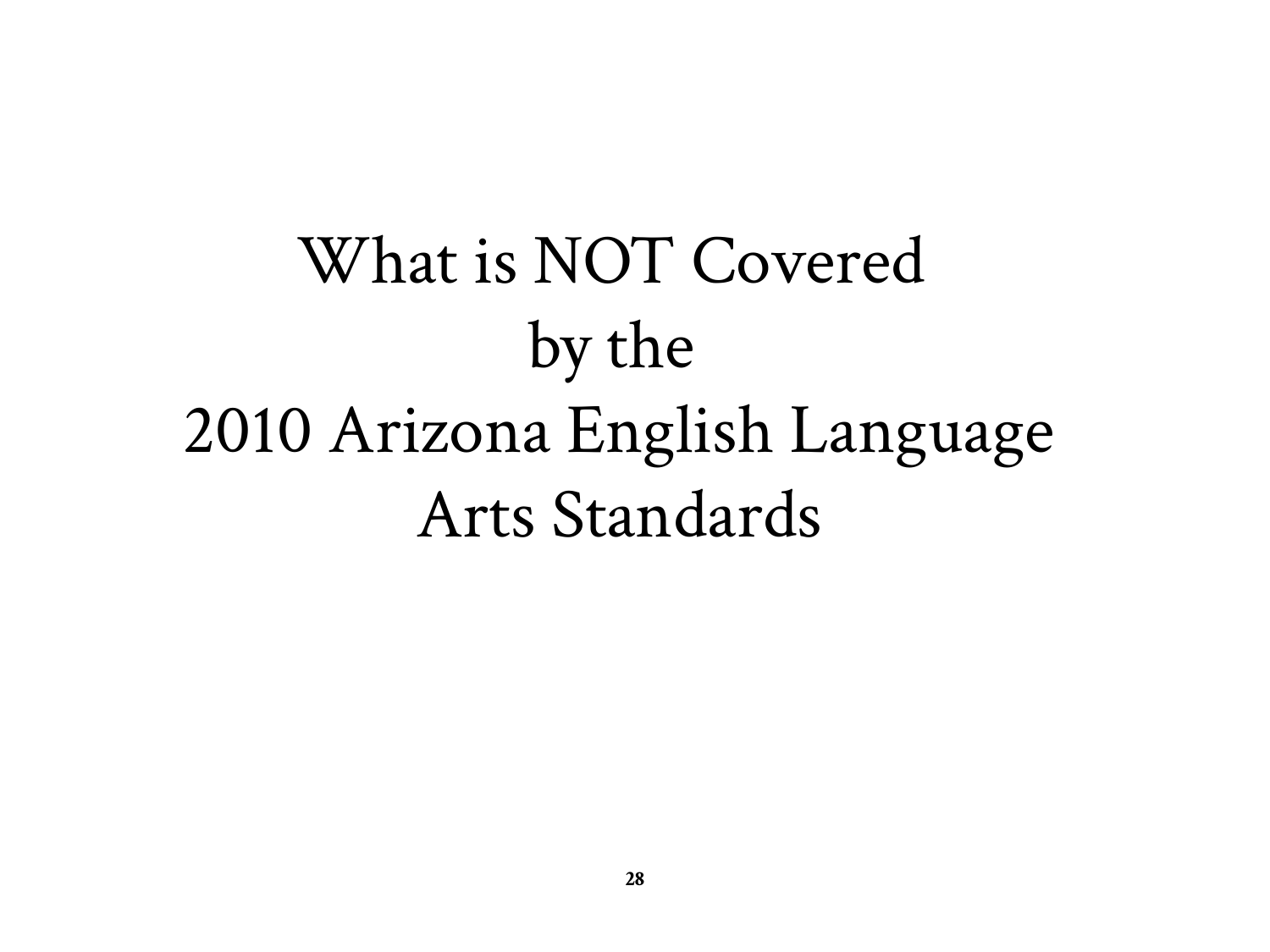

What is NOT Covered
by the
2010 Arizona English Language Arts Standards
28